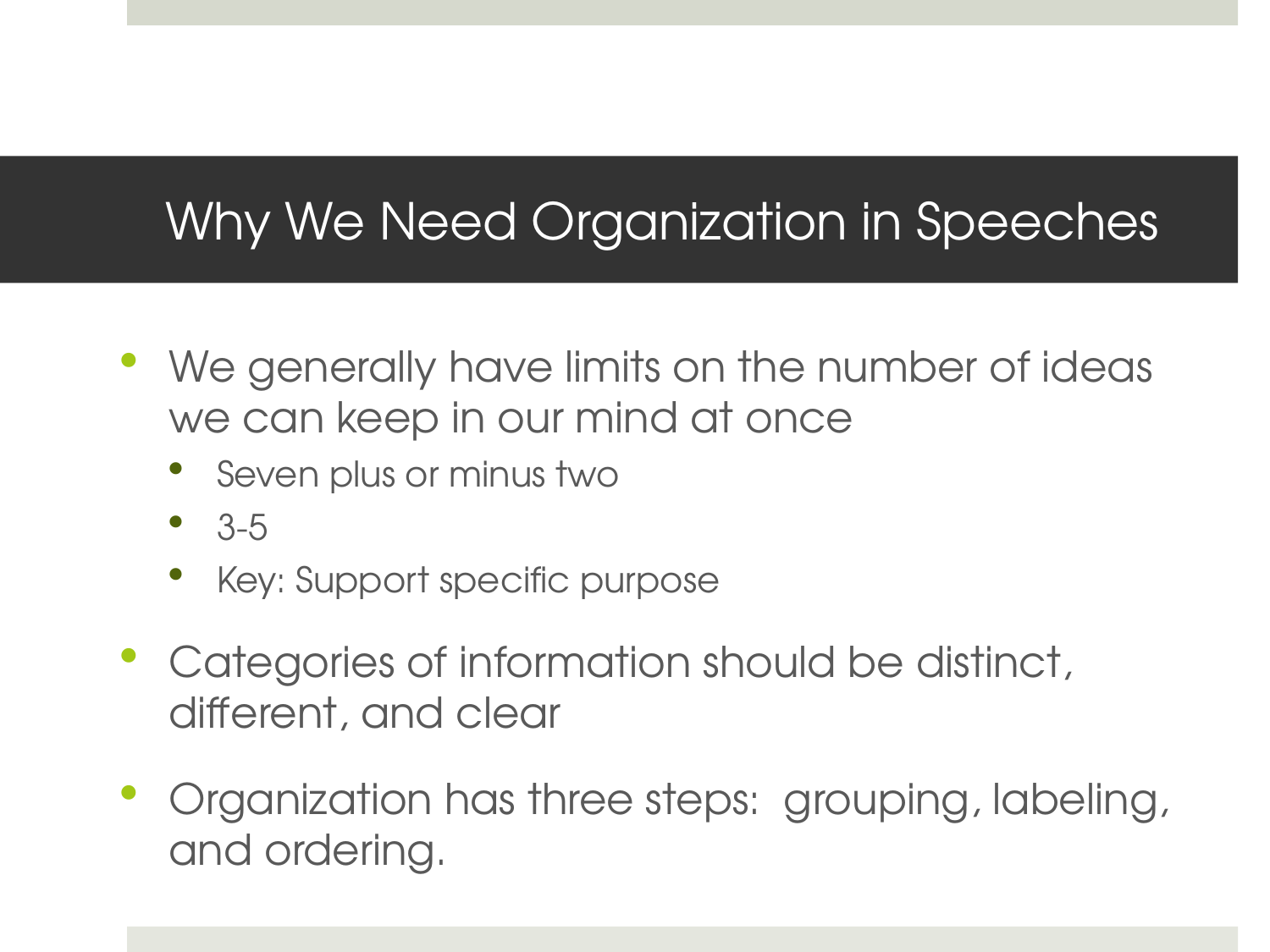

# Why We Need Organization in Speeches
We generally have limits on the number of ideas we can keep in our mind at once
Seven plus or minus two
3-5
Key: Support specific purpose
Categories of information should be distinct, different, and clear
Organization has three steps:  grouping, labeling, and ordering.